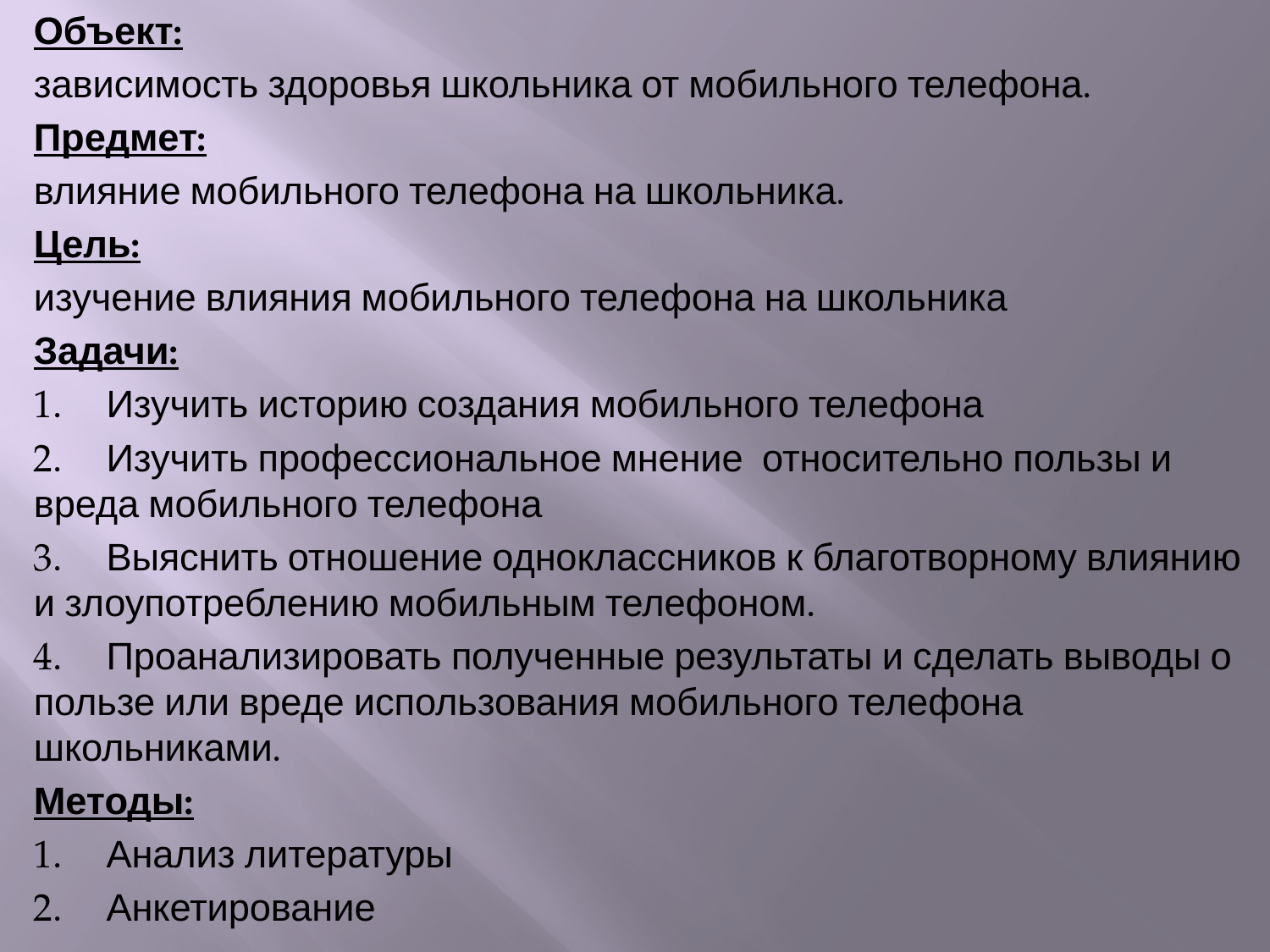

Объект:
зависимость здоровья школьника от мобильного телефона.
Предмет:
влияние мобильного телефона на школьника.
Цель:
изучение влияния мобильного телефона на школьника
Задачи:
1.	Изучить историю создания мобильного телефона
2.	Изучить профессиональное мнение  относительно пользы и вреда мобильного телефона
3.	Выяснить отношение одноклассников к благотворному влиянию и злоупотреблению мобильным телефоном.
4.	Проанализировать полученные результаты и сделать выводы о пользе или вреде использования мобильного телефона школьниками.
Методы:
1.	Анализ литературы
2.	Анкетирование

#